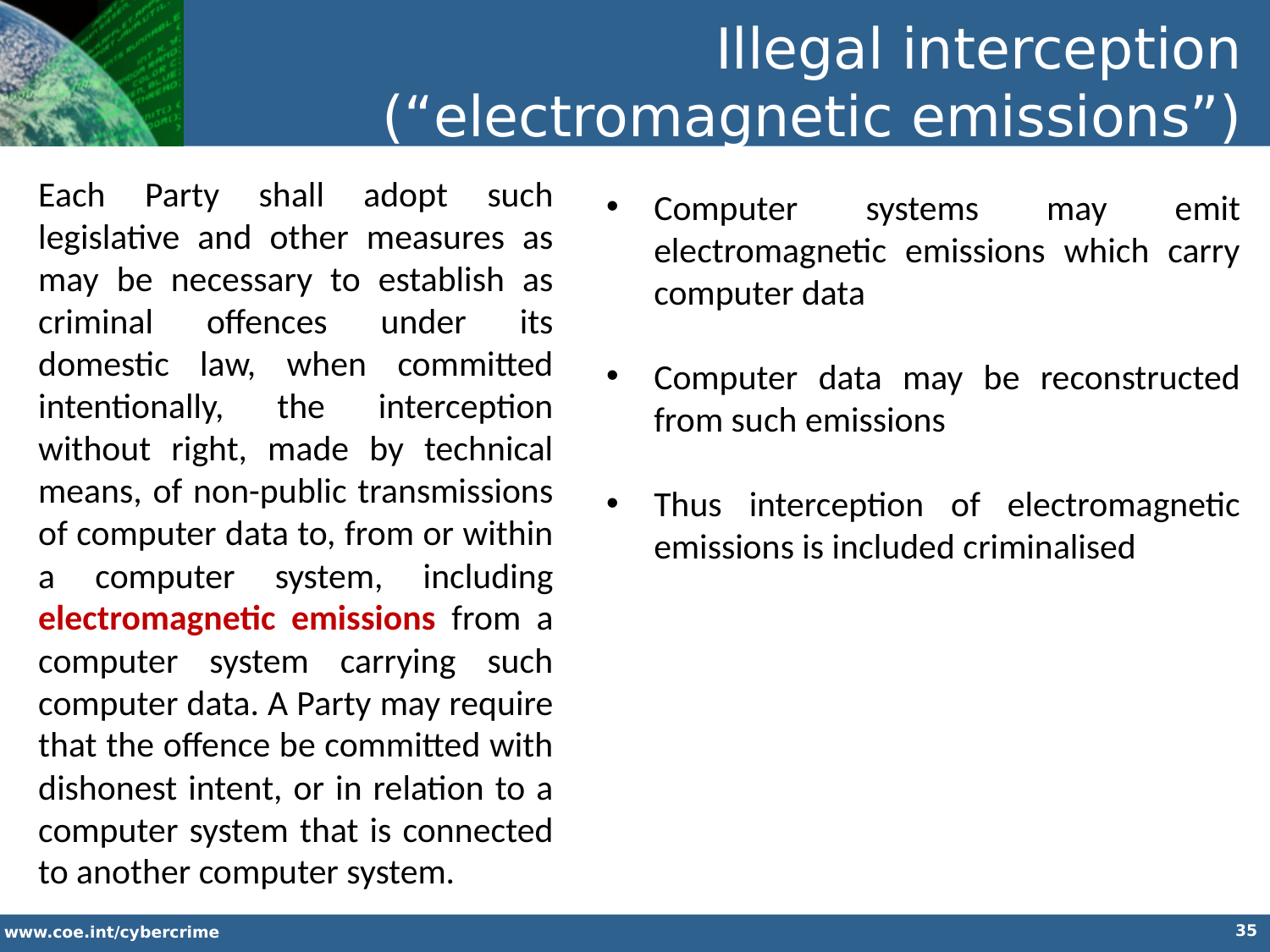

Illegal interception (“electromagnetic emissions”)
Each Party shall adopt such legislative and other measures as may be necessary to establish as criminal offences under its domestic law, when committed intentionally, the interception without right, made by technical means, of non-public transmissions of computer data to, from or within a computer system, including electromagnetic emissions from a computer system carrying such computer data. A Party may require that the offence be committed with dishonest intent, or in relation to a computer system that is connected to another computer system.
Computer systems may emit electromagnetic emissions which carry computer data

Computer data may be reconstructed from such emissions

Thus interception of electromagnetic emissions is included criminalised